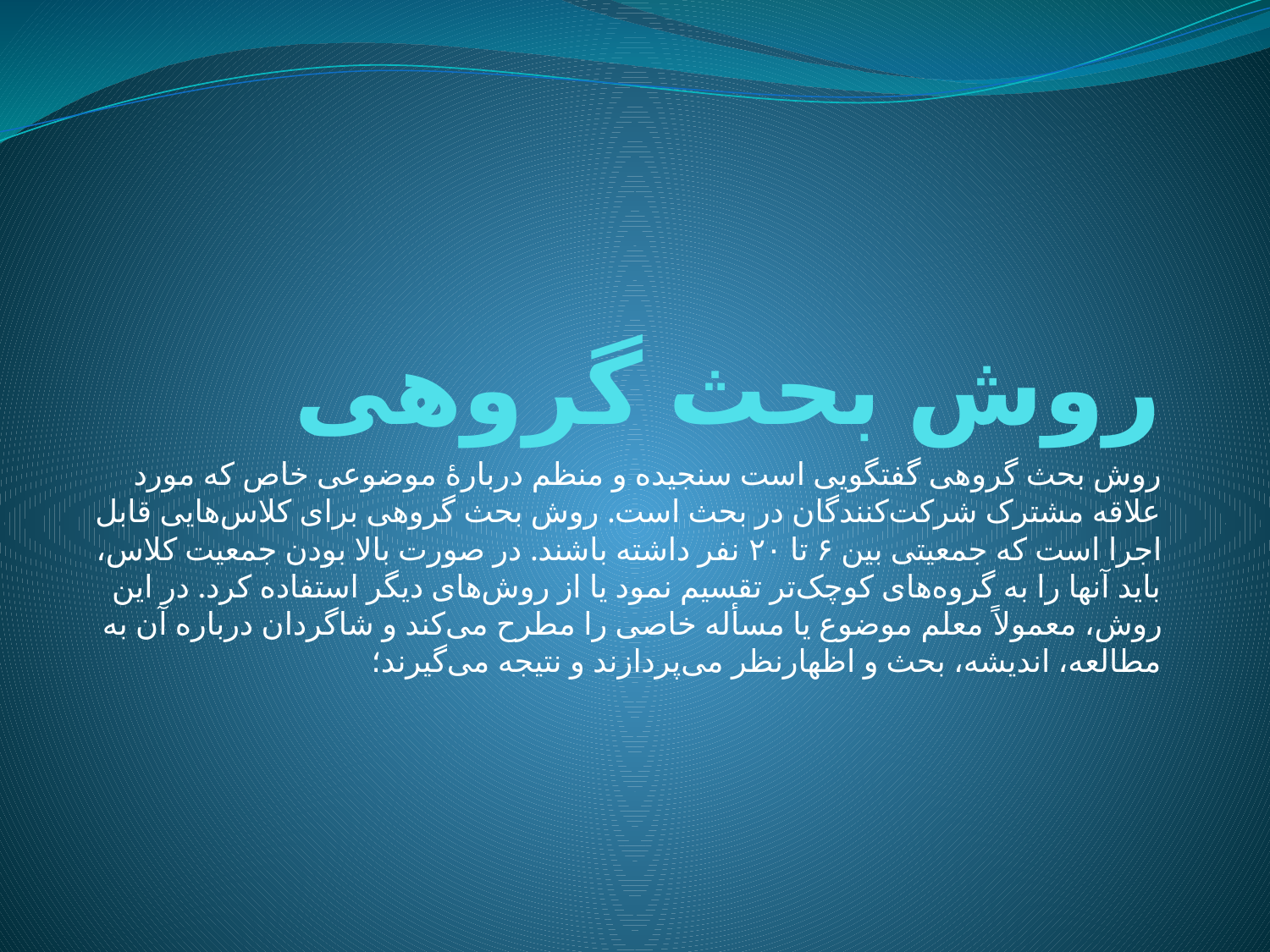

# روش بحث گروهی
روش بحث گروهى گفتگويى است سنجيده و منظم دربارهٔ موضوعى خاص که مورد علاقه مشترک شرکت‌کنندگان در بحث است. روش بحث گروهى براى کلاس‌هايى قابل اجرا است که جمعيتى بين ۶ تا ۲۰ نفر داشته باشند. در صورت بالا بودن جمعيت کلاس، بايد آنها را به گروه‌هاى کوچک‌تر تقسيم نمود يا از روش‌هاى ديگر استفاده کرد. در اين روش، معمولاً معلم موضوع يا مسأله خاصى را مطرح مى‌کند و شاگردان درباره آن به مطالعه، انديشه، بحث و اظهارنظر مى‌پردازند و نتيجه مى‌گيرند؛